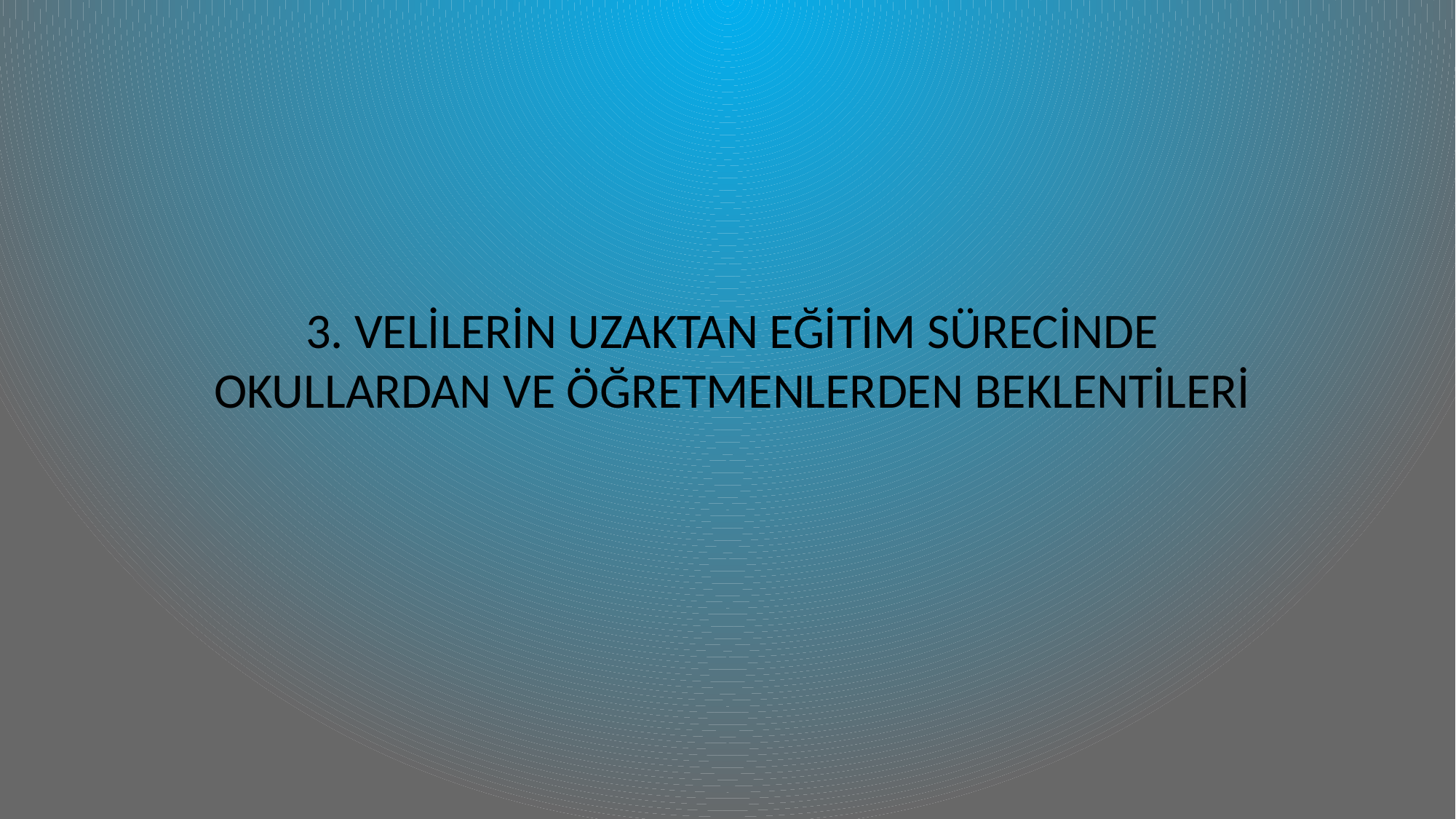

# 3. VELİLERİN UZAKTAN EĞİTİM SÜRECİNDE OKULLARDAN VE ÖĞRETMENLERDEN BEKLENTİLERİ